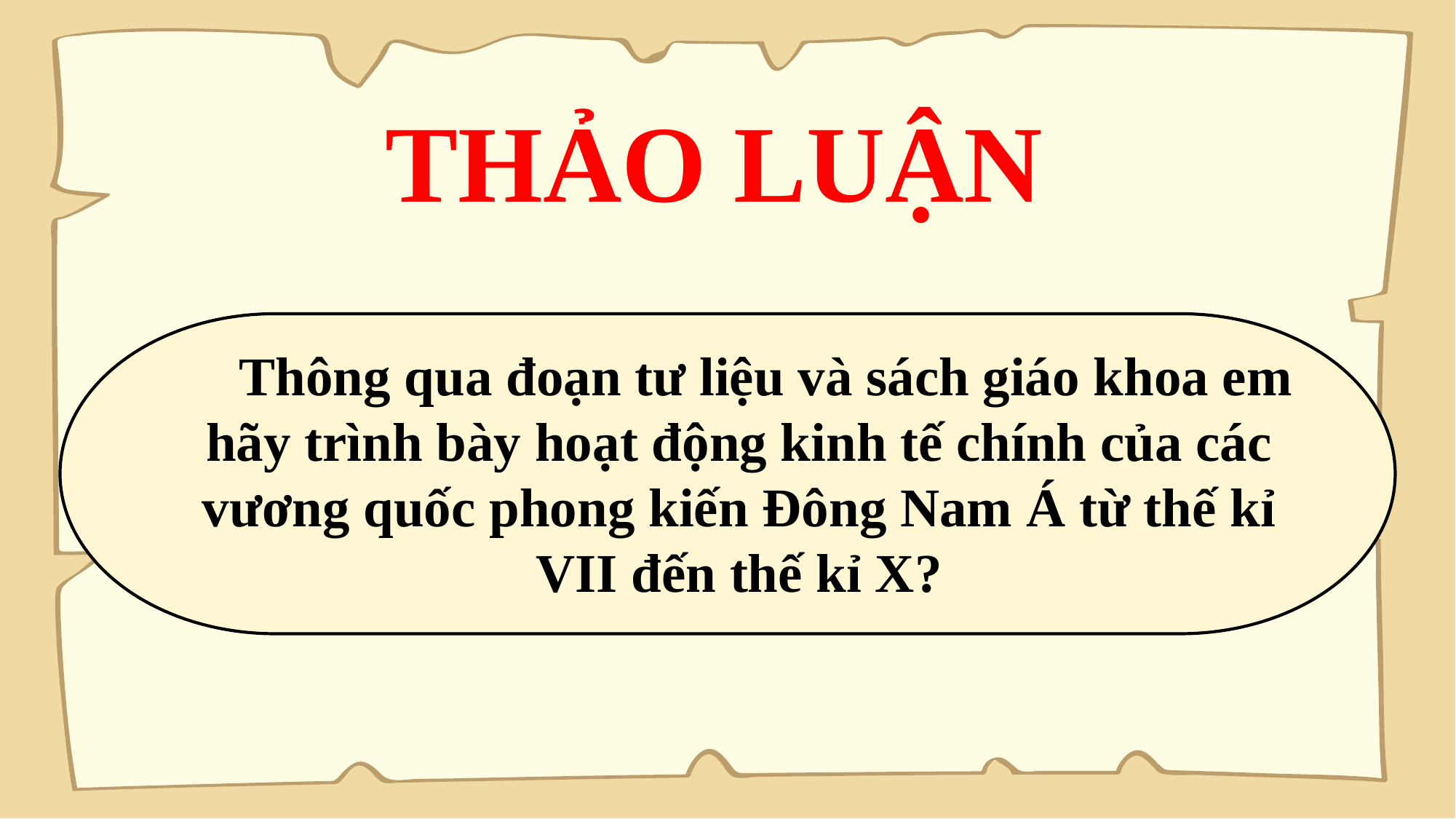

THẢO LUẬN

Thông qua đoạn tư liệu và sách giáo khoa em hãy trình bày hoạt động kinh tế chính của các vương quốc phong kiến Đông Nam Á từ thế kỉ VII đến thế kỉ X?